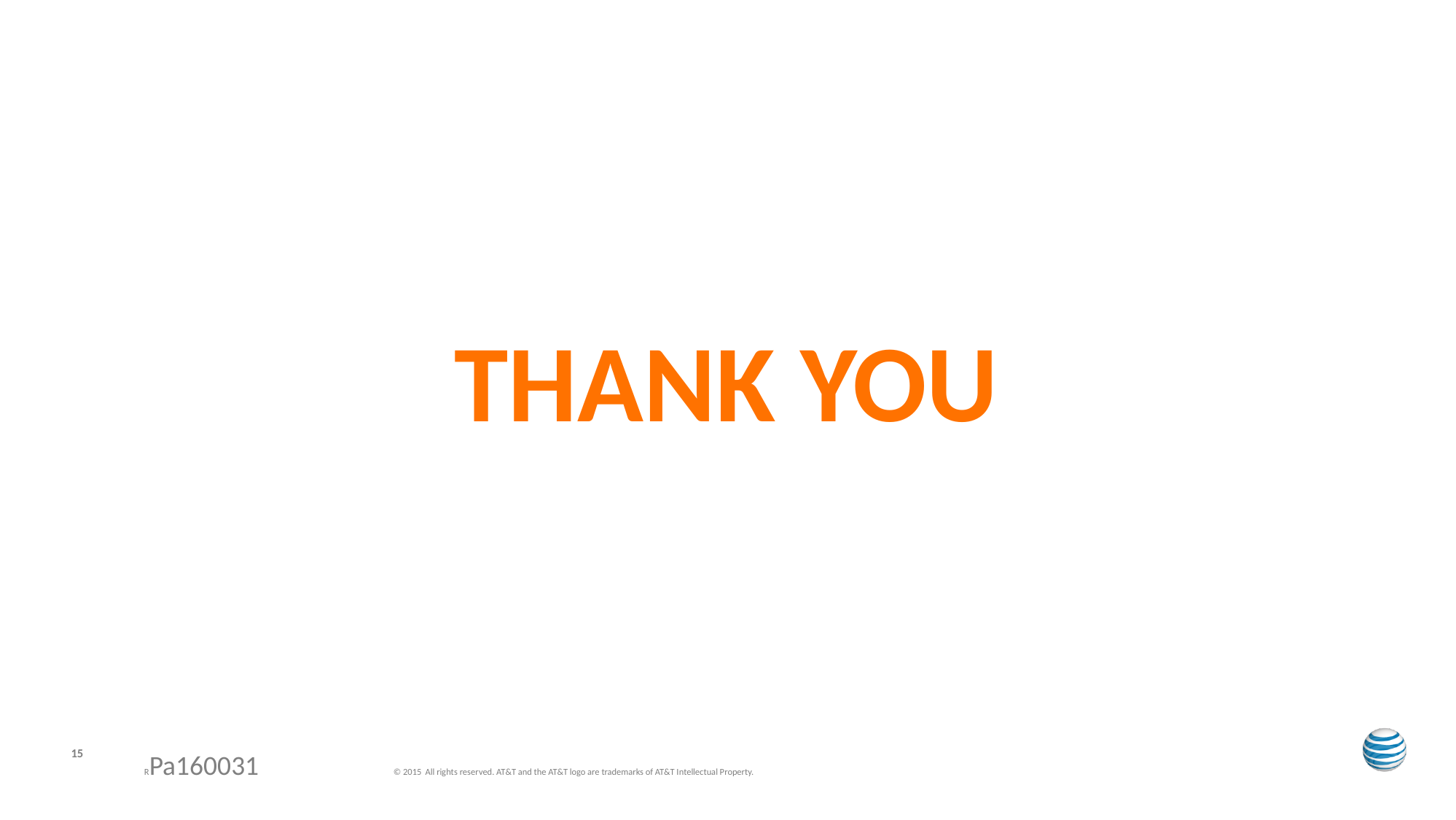

# THANK YOU
15
RPa160031                                                                 © 2015  All rights reserved. AT&T and the AT&T logo are trademarks of AT&T Intellectual Property.